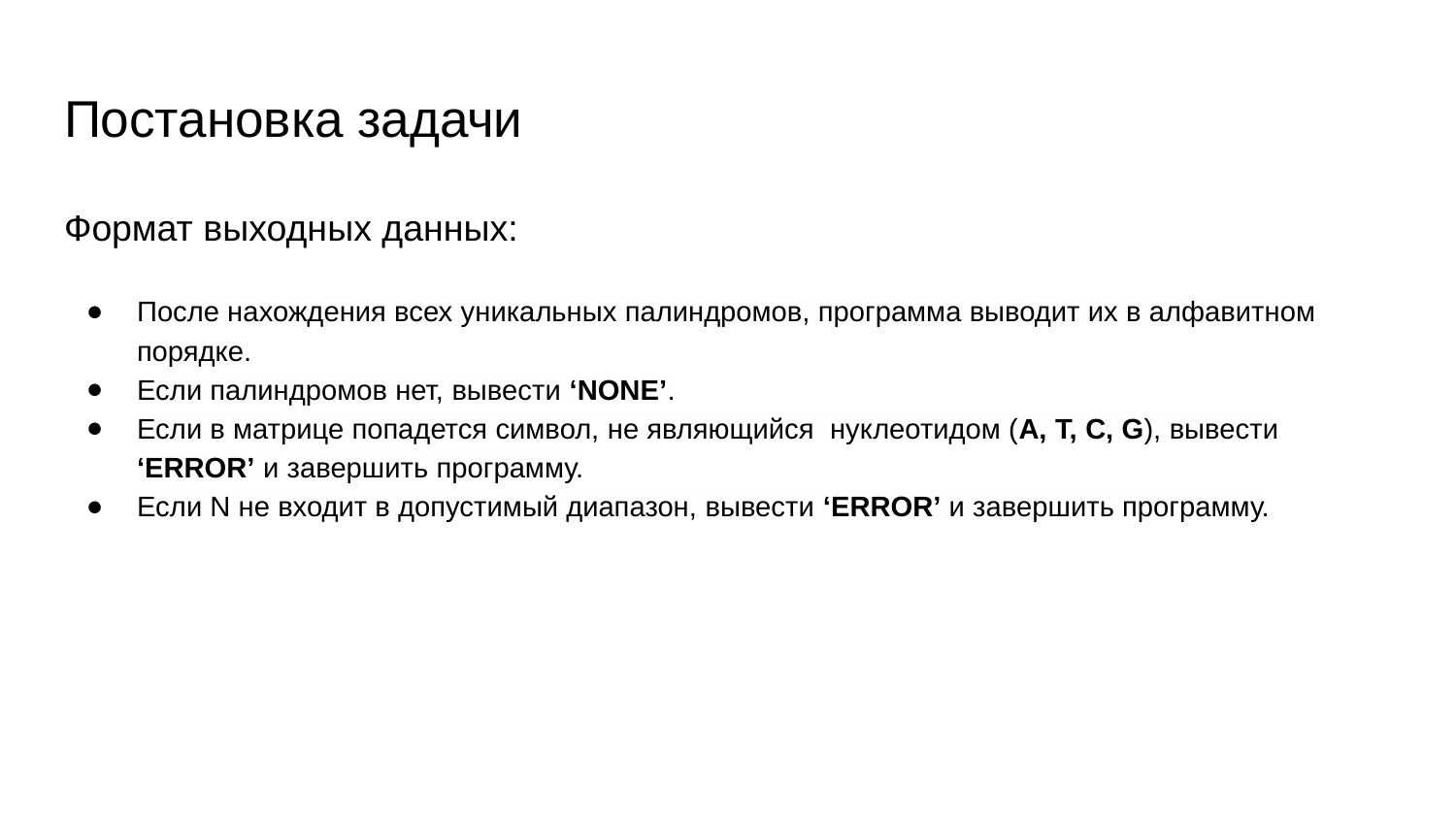

# Постановка задачи
Формат выходных данных:
После нахождения всех уникальных палиндромов, программа выводит их в алфавитном порядке.
Если палиндромов нет, вывести ‘NONE’.
Если в матрице попадется символ, не являющийся  нуклеотидом (A, T, C, G), вывести ‘ERROR’ и завершить программу.
Если N не входит в допустимый диапазон, вывести ‘ERROR’ и завершить программу.